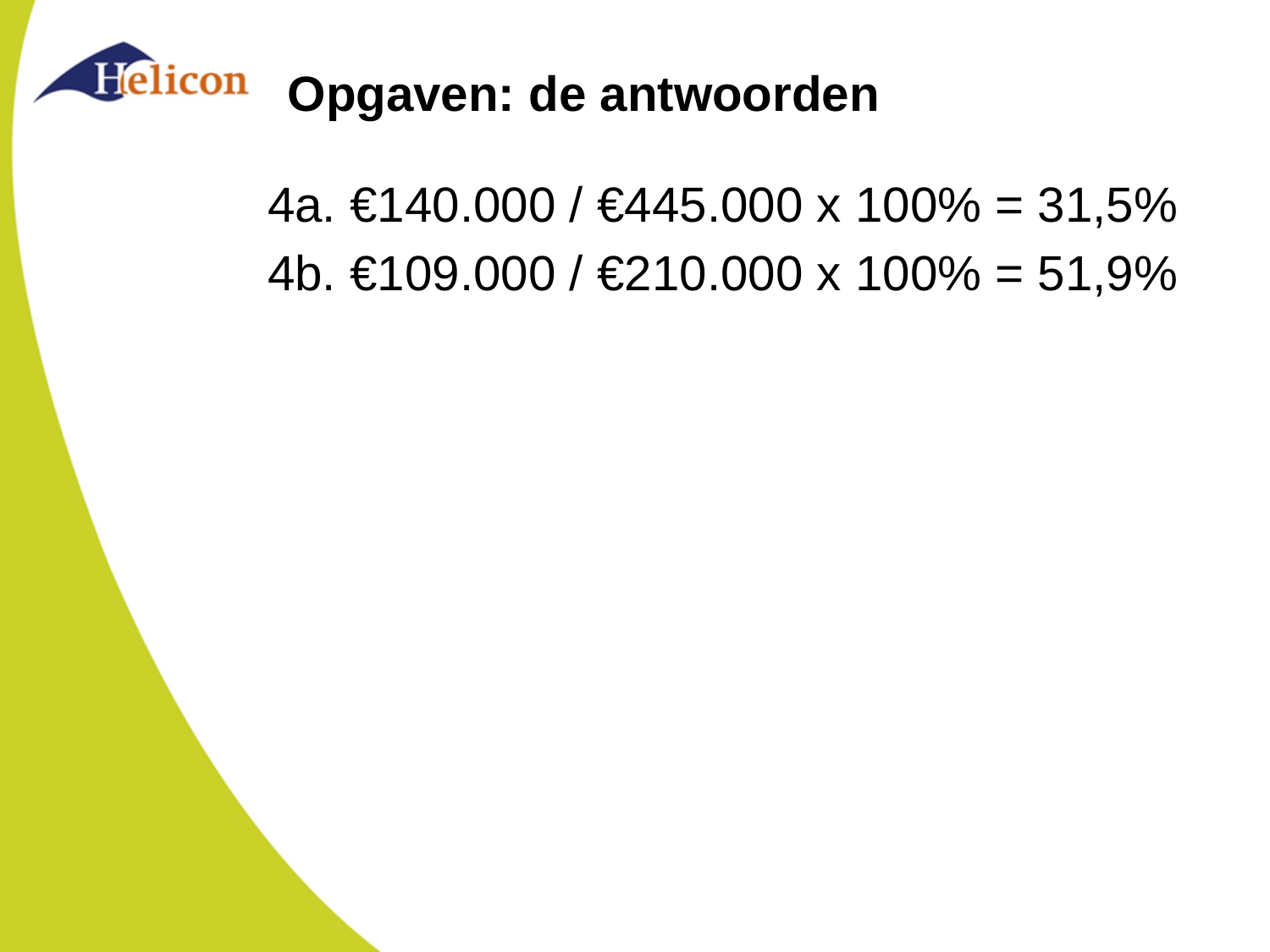

# Opgaven: de antwoorden
4a. €140.000 / €445.000 x 100% = 31,5%
4b. €109.000 / €210.000 x 100% = 51,9%